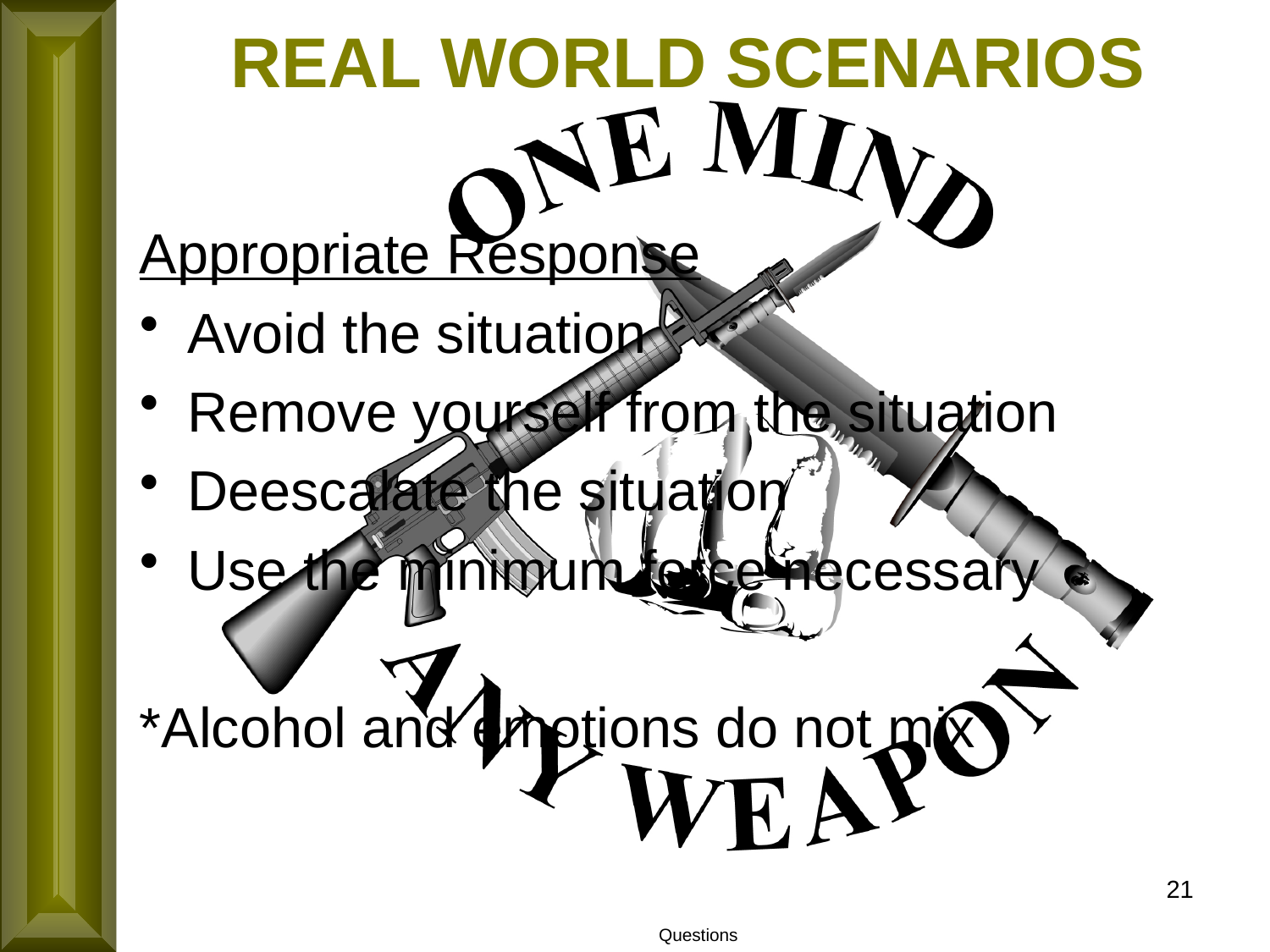

REAL WORLD SCENARIOS
Appropriate Response
Avoid the situation
Remove yourself from the situation
Deescalate the situation
Use the minimum force necessary

*Alcohol and emotions do not mix
21
Questions